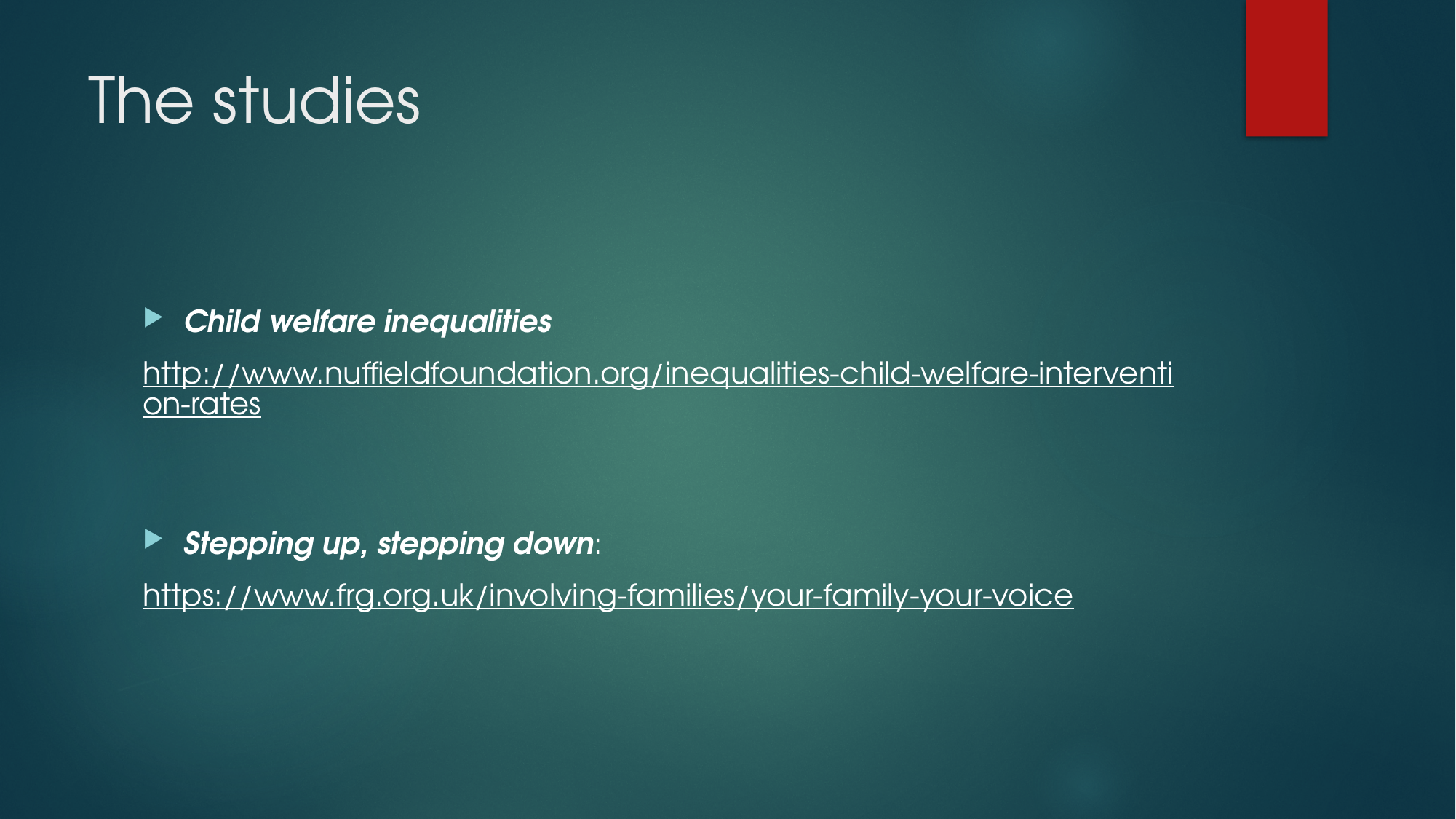

# The studies

Child welfare inequalities
http://www.nuffieldfoundation.org/inequalities-child-welfare-intervention-rates

Stepping up, stepping down:
https://www.frg.org.uk/involving-families/your-family-your-voice